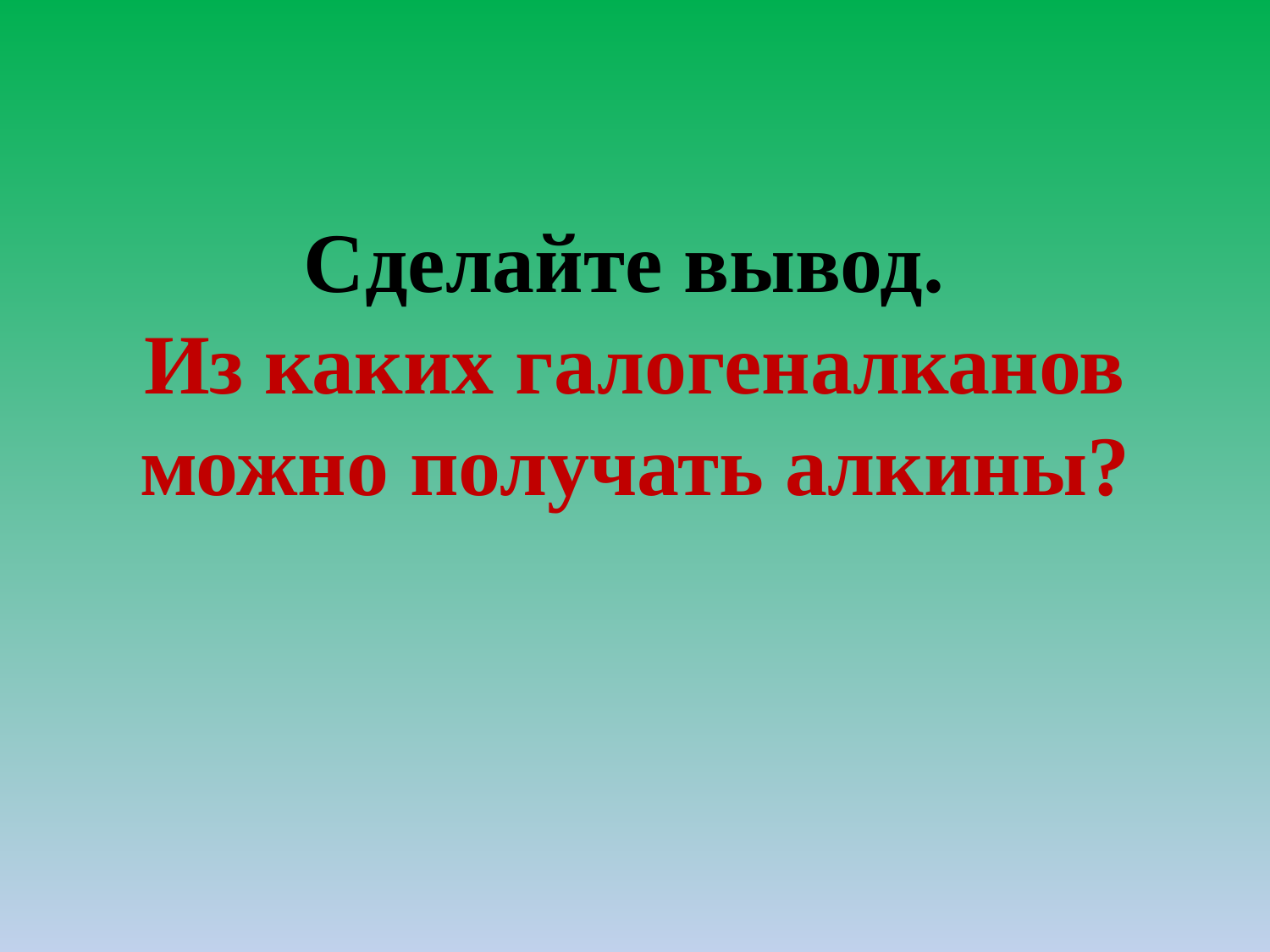

# Сделайте вывод. Из каких галогеналканов можно получать алкины?